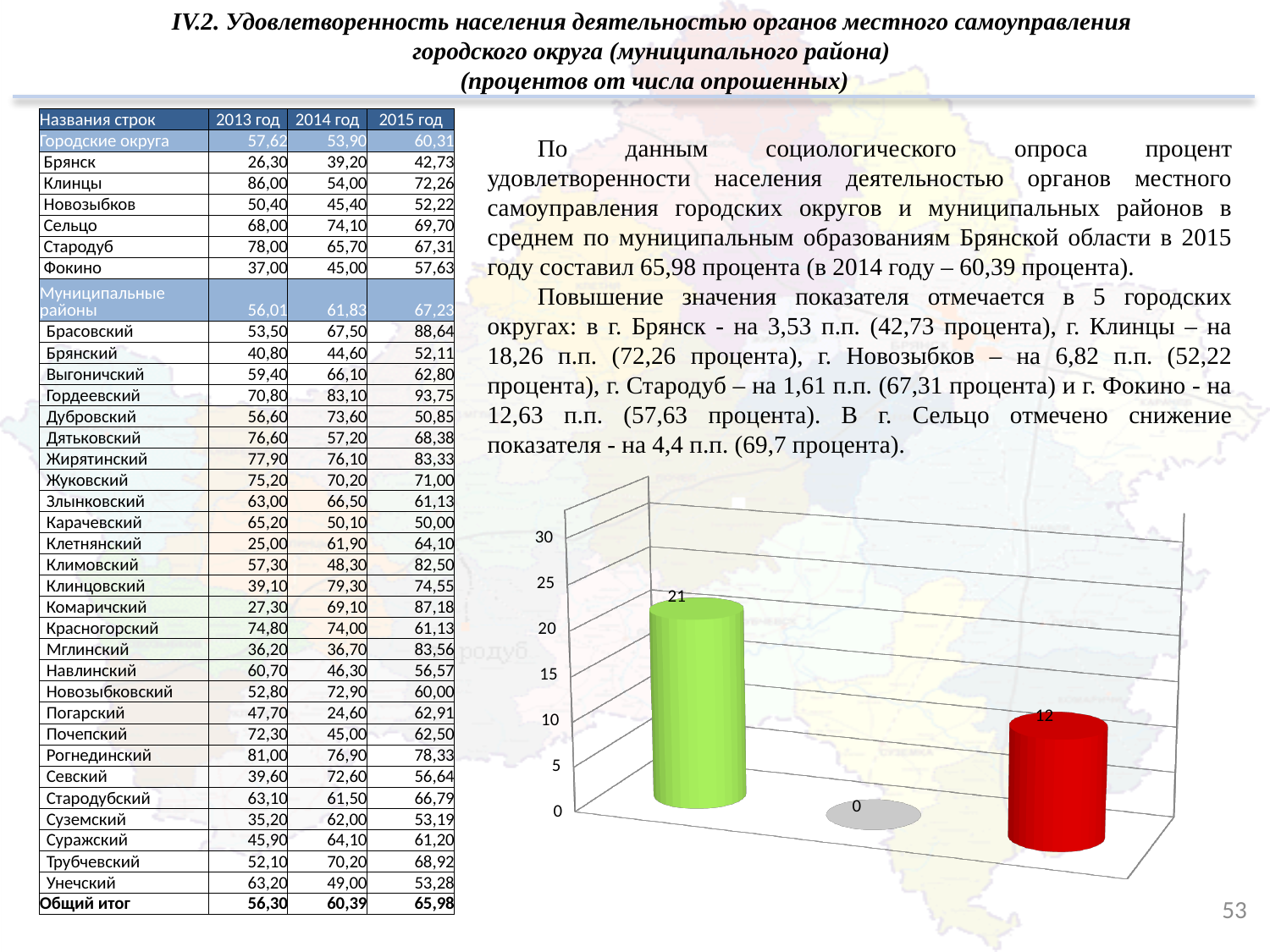

IV.2. Удовлетворенность населения деятельностью органов местного самоуправления
городского округа (муниципального района)
(процентов от числа опрошенных)
| Названия строк | 2013 год | 2014 год | 2015 год |
| --- | --- | --- | --- |
| Городские округа | 57,62 | 53,90 | 60,31 |
| Брянск | 26,30 | 39,20 | 42,73 |
| Клинцы | 86,00 | 54,00 | 72,26 |
| Новозыбков | 50,40 | 45,40 | 52,22 |
| Сельцо | 68,00 | 74,10 | 69,70 |
| Стародуб | 78,00 | 65,70 | 67,31 |
| Фокино | 37,00 | 45,00 | 57,63 |
| Муниципальные районы | 56,01 | 61,83 | 67,23 |
| Брасовский | 53,50 | 67,50 | 88,64 |
| Брянский | 40,80 | 44,60 | 52,11 |
| Выгоничский | 59,40 | 66,10 | 62,80 |
| Гордеевский | 70,80 | 83,10 | 93,75 |
| Дубровский | 56,60 | 73,60 | 50,85 |
| Дятьковский | 76,60 | 57,20 | 68,38 |
| Жирятинский | 77,90 | 76,10 | 83,33 |
| Жуковский | 75,20 | 70,20 | 71,00 |
| Злынковский | 63,00 | 66,50 | 61,13 |
| Карачевский | 65,20 | 50,10 | 50,00 |
| Клетнянский | 25,00 | 61,90 | 64,10 |
| Климовский | 57,30 | 48,30 | 82,50 |
| Клинцовский | 39,10 | 79,30 | 74,55 |
| Комаричский | 27,30 | 69,10 | 87,18 |
| Красногорский | 74,80 | 74,00 | 61,13 |
| Мглинский | 36,20 | 36,70 | 83,56 |
| Навлинский | 60,70 | 46,30 | 56,57 |
| Новозыбковский | 52,80 | 72,90 | 60,00 |
| Погарский | 47,70 | 24,60 | 62,91 |
| Почепский | 72,30 | 45,00 | 62,50 |
| Рогнединский | 81,00 | 76,90 | 78,33 |
| Севский | 39,60 | 72,60 | 56,64 |
| Стародубский | 63,10 | 61,50 | 66,79 |
| Суземский | 35,20 | 62,00 | 53,19 |
| Суражский | 45,90 | 64,10 | 61,20 |
| Трубчевский | 52,10 | 70,20 | 68,92 |
| Унечский | 63,20 | 49,00 | 53,28 |
| Общий итог | 56,30 | 60,39 | 65,98 |
По данным социологического опроса процент удовлетворенности населения деятельностью органов местного самоуправления городских округов и муниципальных районов в среднем по муниципальным образованиям Брянской области в 2015 году составил 65,98 процента (в 2014 году – 60,39 процента).
Повышение значения показателя отмечается в 5 городских округах: в г. Брянск - на 3,53 п.п. (42,73 процента), г. Клинцы – на 18,26 п.п. (72,26 процента), г. Новозыбков – на 6,82 п.п. (52,22 процента), г. Стародуб – на 1,61 п.п. (67,31 процента) и г. Фокино - на 12,63 п.п. (57,63 процента). В г. Сельцо отмечено снижение показателя - на 4,4 п.п. (69,7 процента).

[unsupported chart]

53